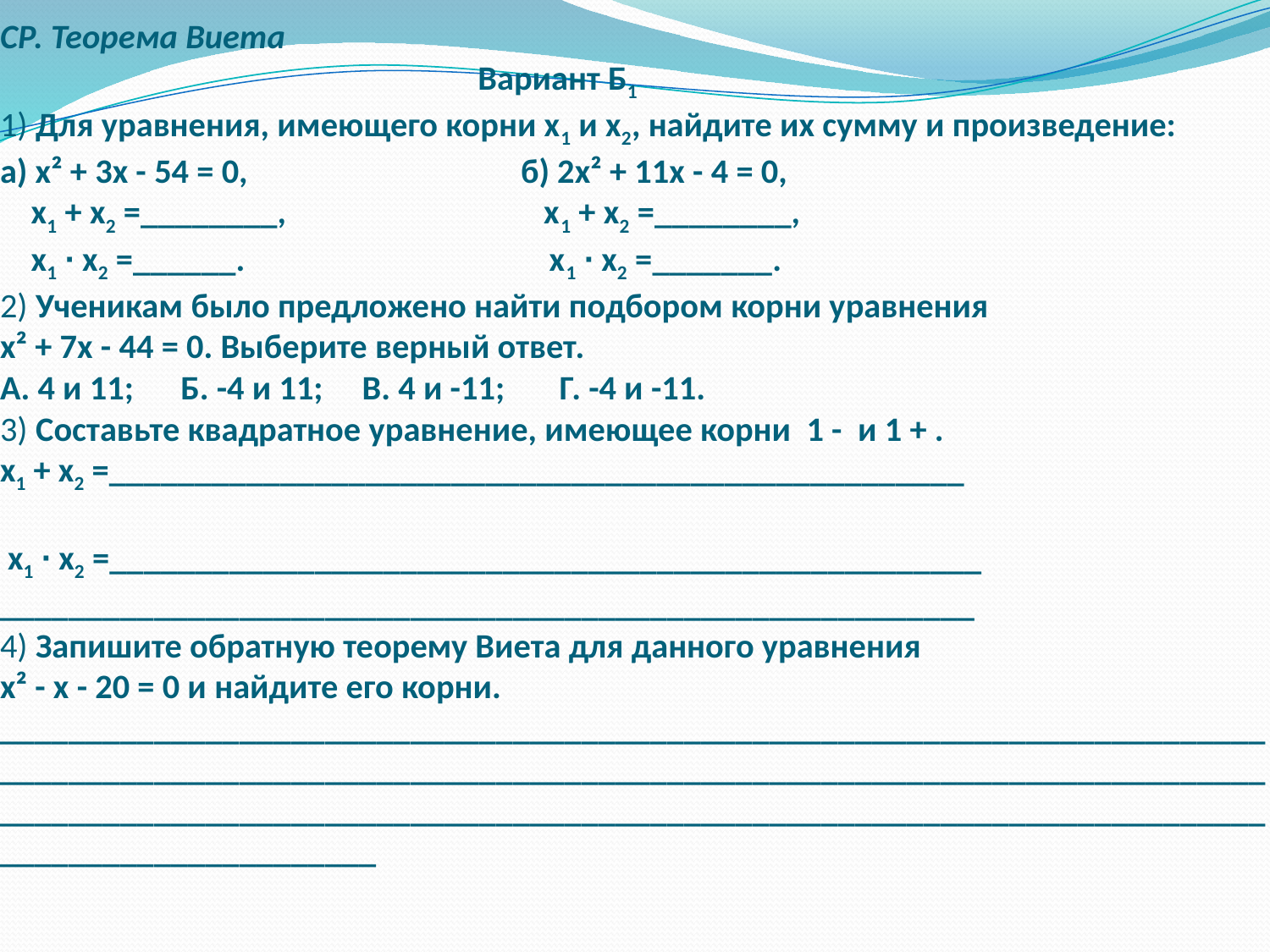

# СР. Теорема Виета Вариант Б1 1) Для уравнения, имеющего корни х1 и х2, найдите их сумму и произведение: а) х² + 3х - 54 = 0,                                   б) 2х² + 11х - 4 = 0, х1 + х2 =________,                                 х1 + х2 =________, х1 ∙ х2 =______.                                       х1 ∙ х2 =_______. 2) Ученикам было предложено найти подбором корни уравнения х² + 7х - 44 = 0. Выберите верный ответ. А. 4 и 11;      Б. -4 и 11;     В. 4 и -11;       Г. -4 и -11. 3) Составьте квадратное уравнение, имеющее корни  1 -  и 1 + . х1 + х2 =__________________________________________________ х1 ∙ х2 =___________________________________________________ _________________________________________________________ 4) Запишите обратную теорему Виета для данного уравнения х² - х - 20 = 0 и найдите его корни. ____________________________________________________________________________________________________________________________________________________________________________________________________________________________________________________